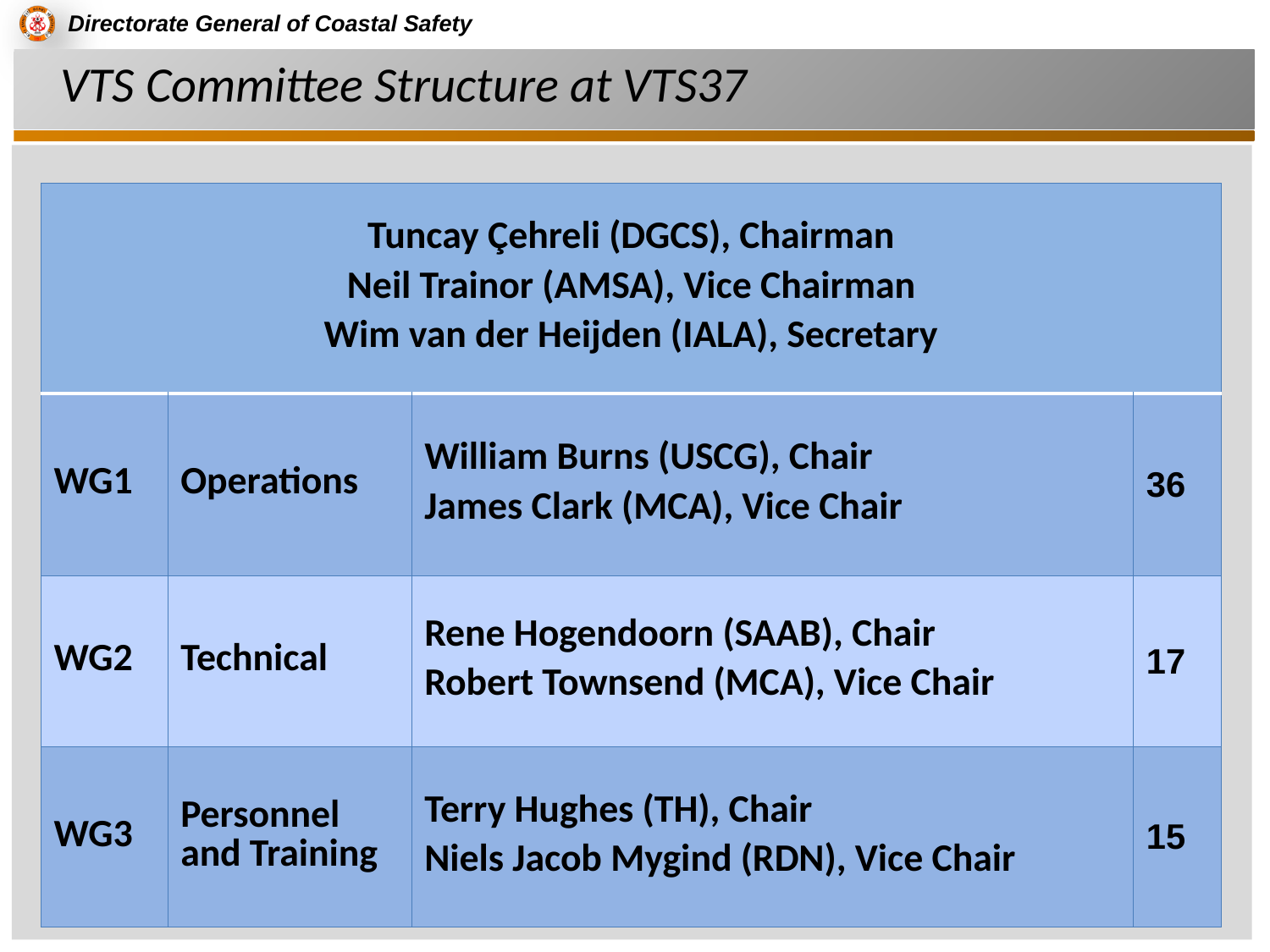

# VTS Committee Structure at VTS37
| Tuncay Çehreli (DGCS), Chairman Neil Trainor (AMSA), Vice Chairman Wim van der Heijden (IALA), Secretary |  |  |  |
| --- | --- | --- | --- |
| WG1 | Operations | William Burns (USCG), Chair James Clark (MCA), Vice Chair | 36 |
| WG2 | Technical | Rene Hogendoorn (SAAB), Chair Robert Townsend (MCA), Vice Chair | 17 |
| WG3 | Personnel and Training | Terry Hughes (TH), Chair Niels Jacob Mygind (RDN), Vice Chair | 15 |